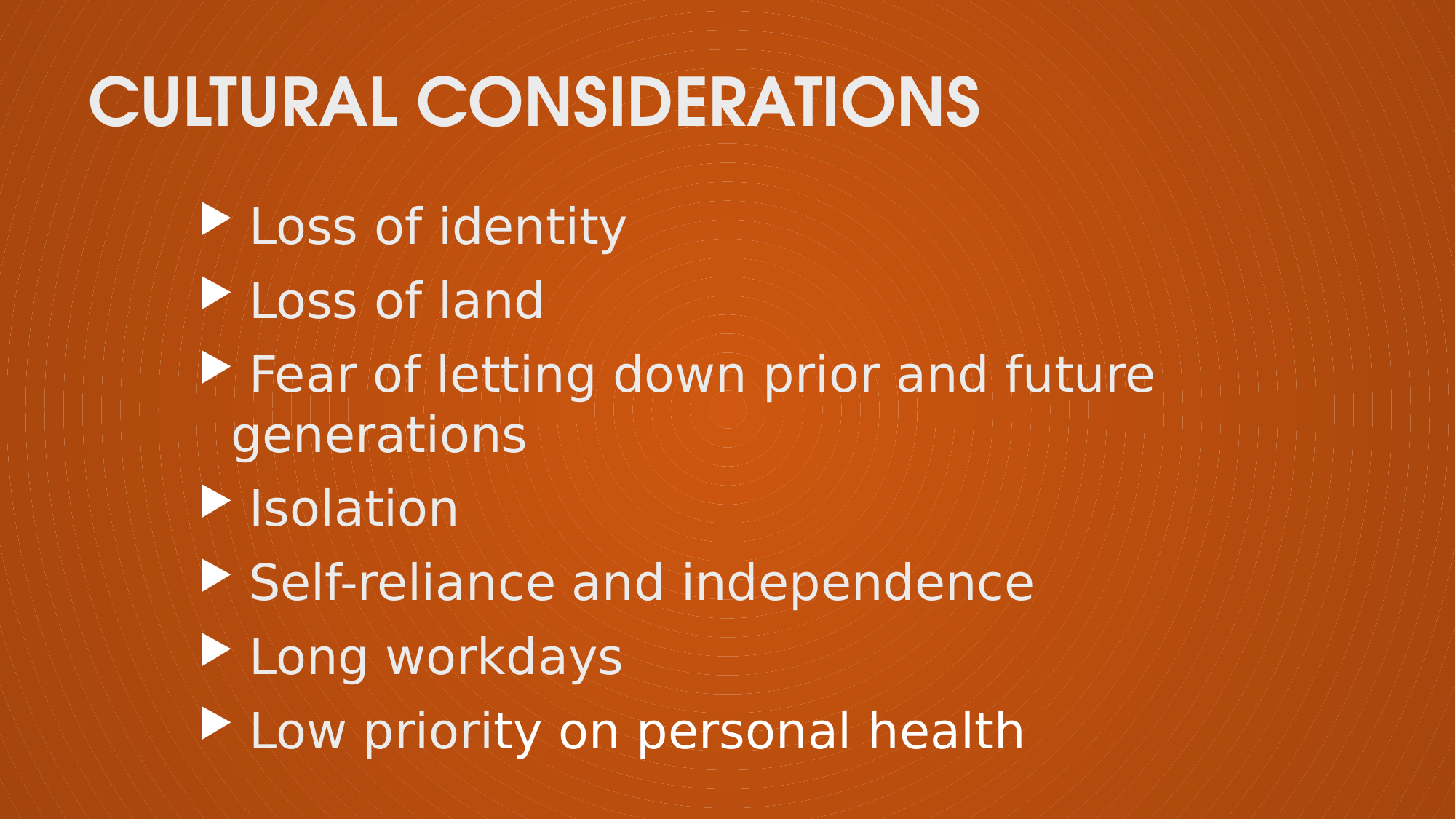

# CULTURAL CONSIDERATIONS
 Loss of identity
 Loss of land
 Fear of letting down prior and future generations
 Isolation
 Self-reliance and independence
 Long workdays
 Low priority on personal health